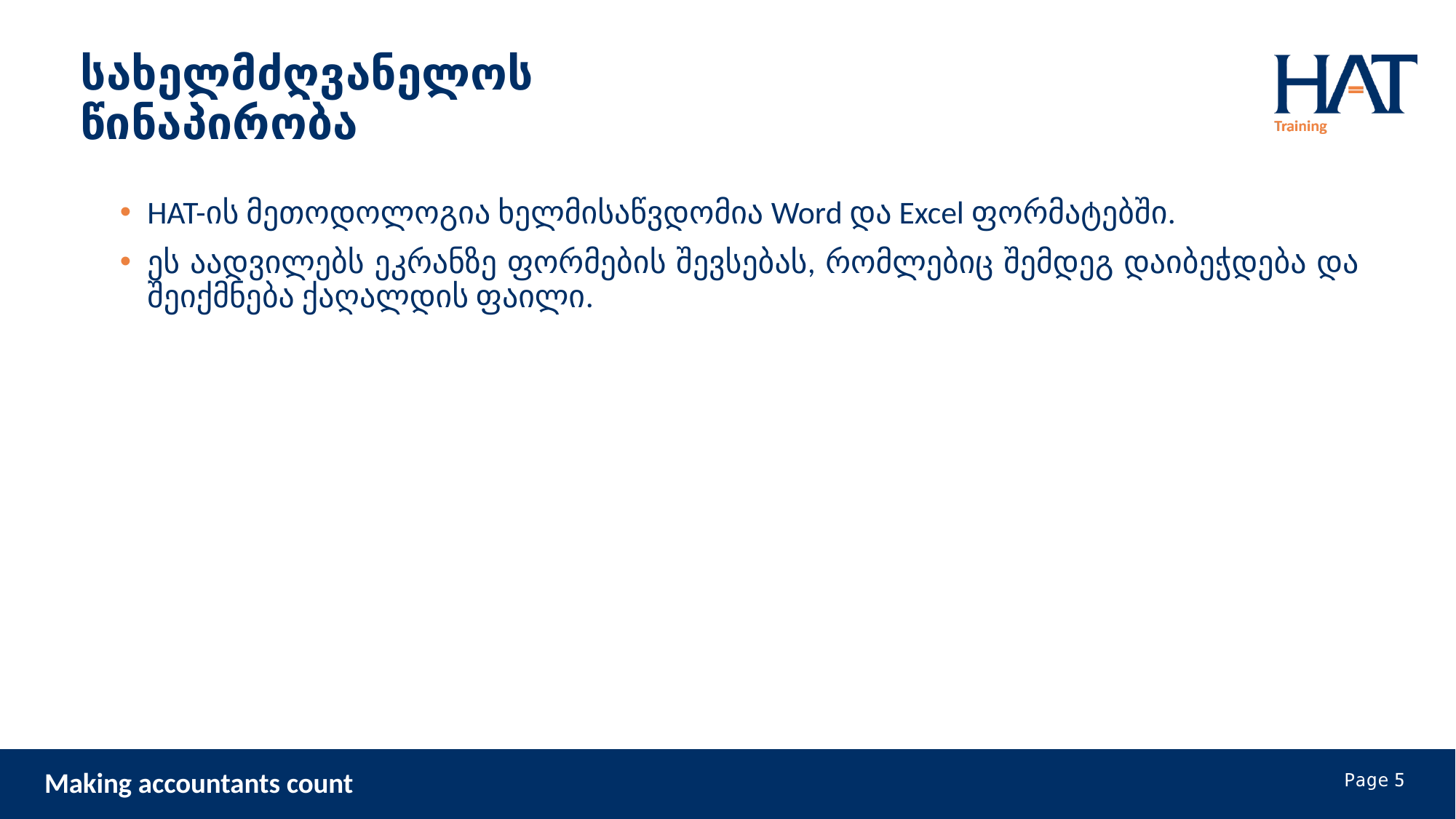

# სახელმძღვანელოს წინაპირობა
HAT-ის მეთოდოლოგია ხელმისაწვდომია Word და Excel ფორმატებში.
ეს აადვილებს ეკრანზე ფორმების შევსებას, რომლებიც შემდეგ დაიბეჭდება და შეიქმნება ქაღალდის ფაილი.
5